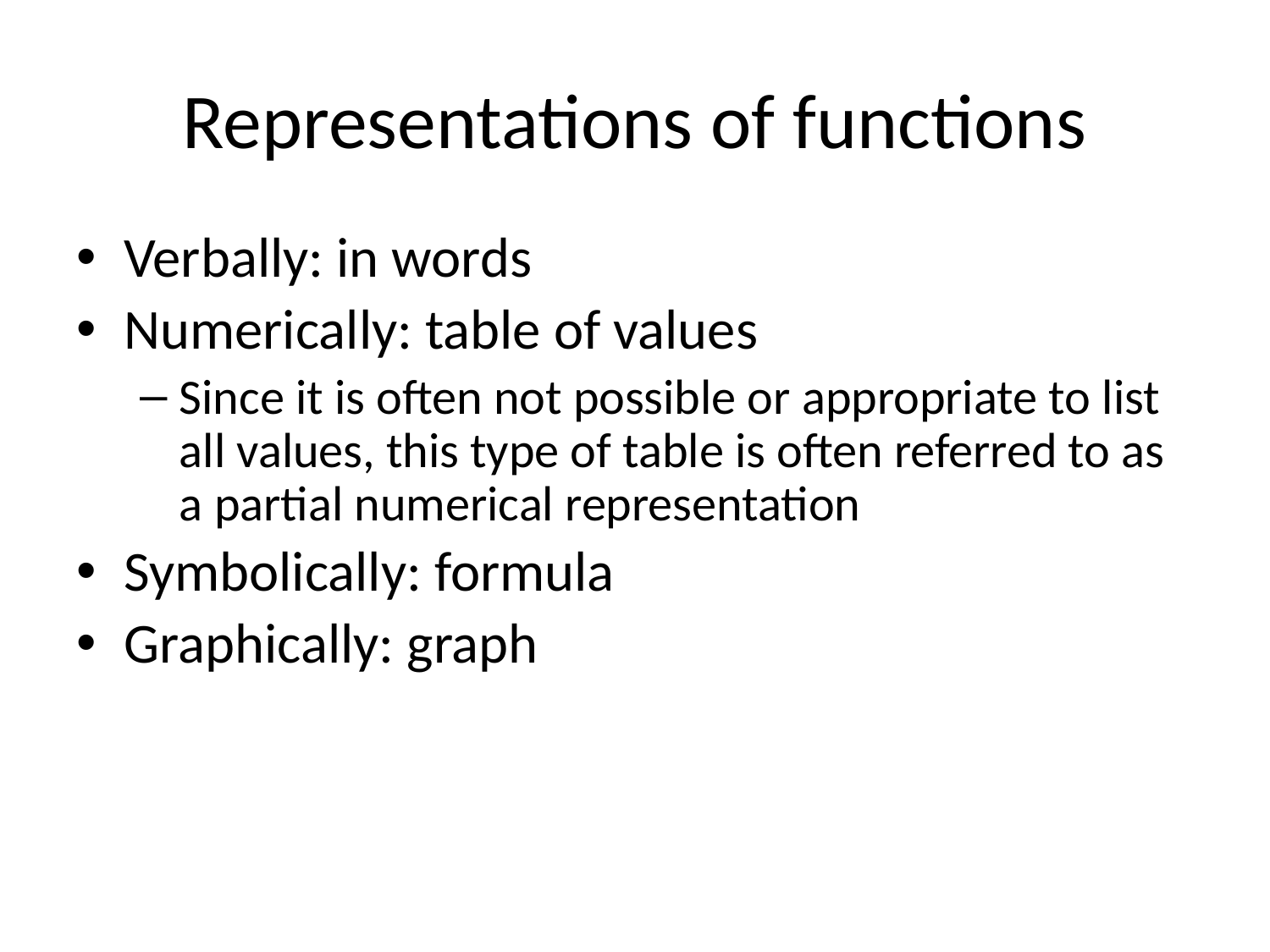

# Representations of functions
Verbally: in words
Numerically: table of values
Since it is often not possible or appropriate to list all values, this type of table is often referred to as a partial numerical representation
Symbolically: formula
Graphically: graph